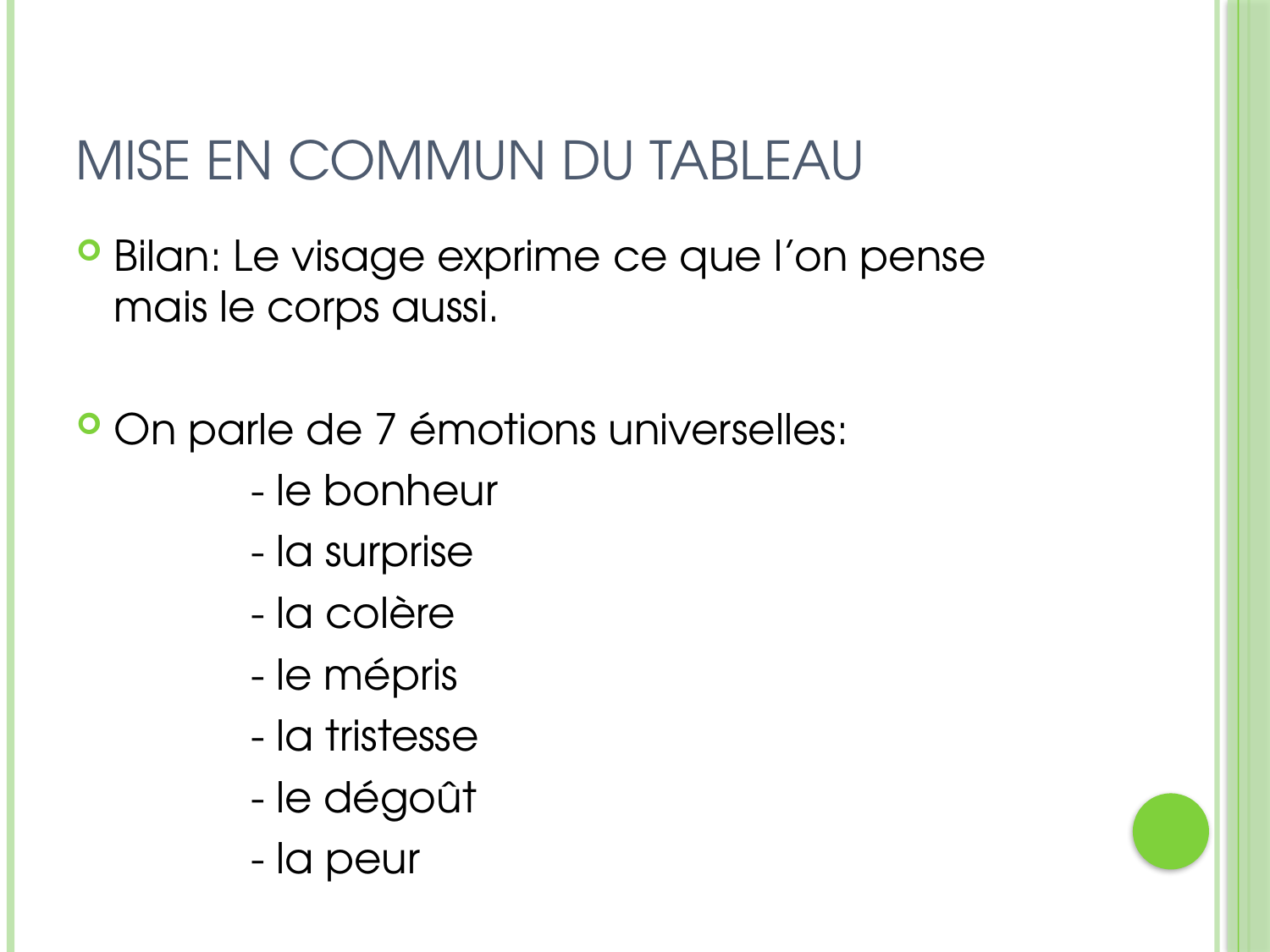

# Mise en commun du tableau
Bilan: Le visage exprime ce que l’on pense mais le corps aussi.

On parle de 7 émotions universelles:
               - le bonheur
               - la surprise
               - la colère
               - le mépris
               - la tristesse
               - le dégoût
               - la peur